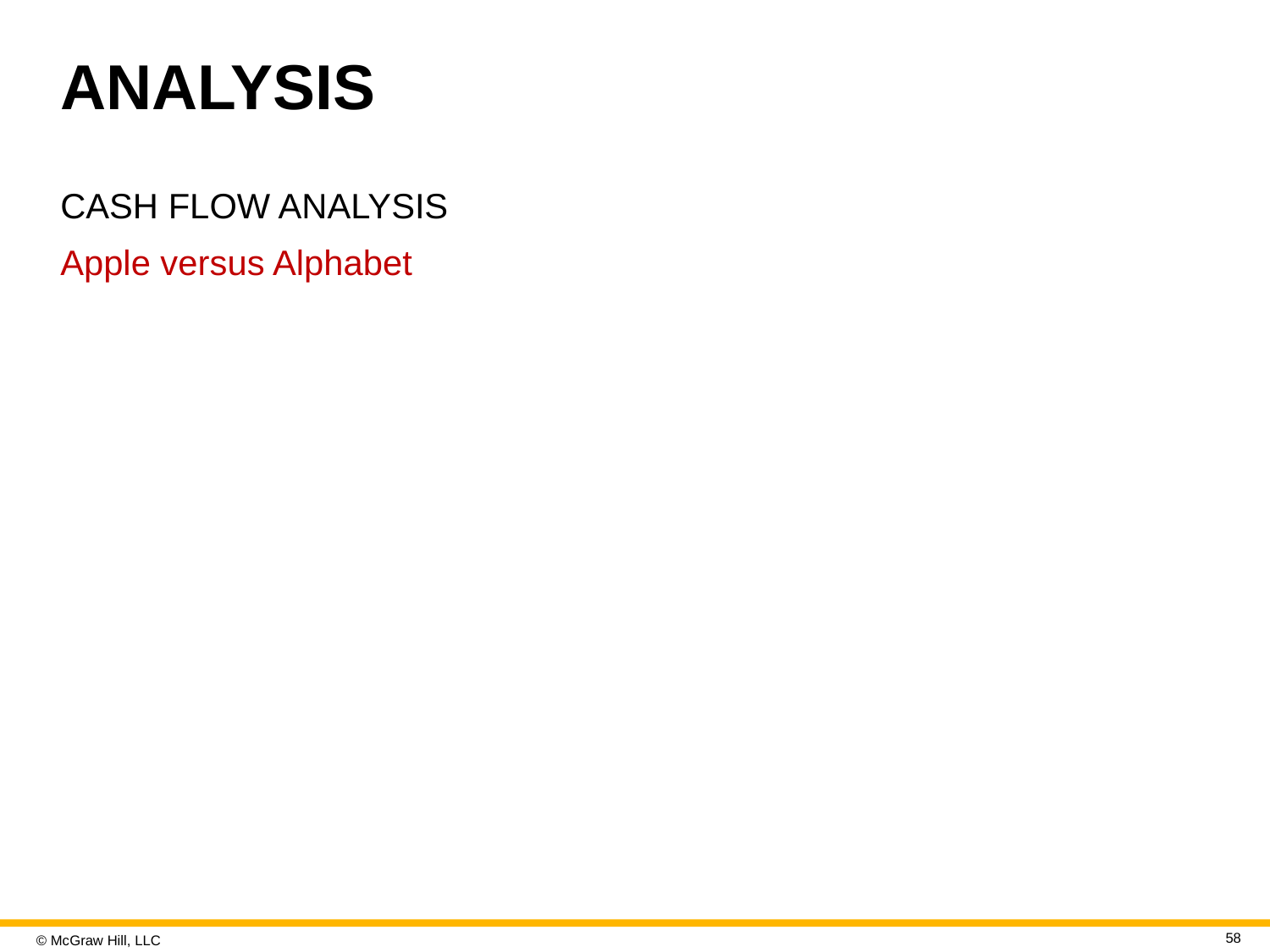

# ANALYSIS
CASH FLOW ANALYSIS
Apple versus Alphabet
58